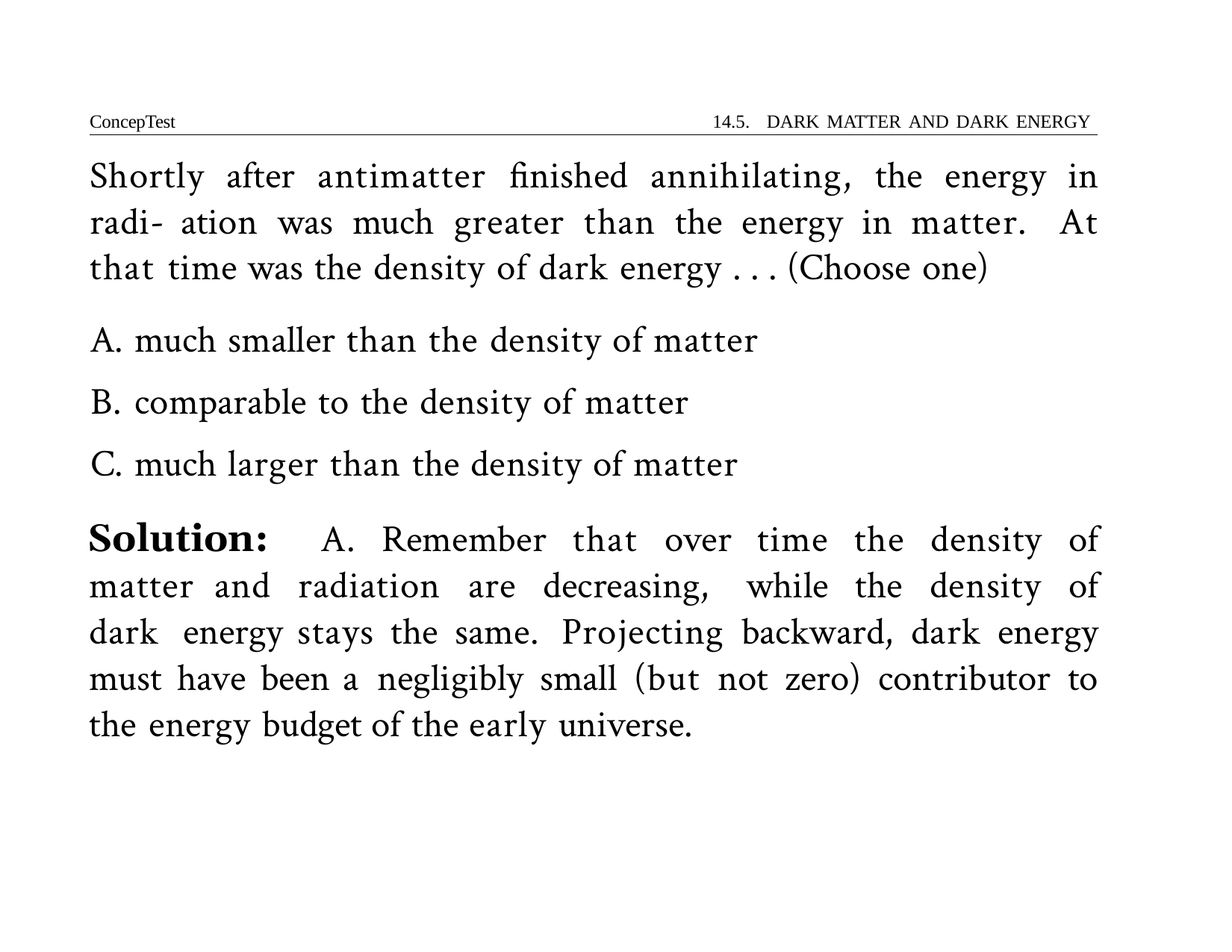

ConcepTest	14.5.  DARK MATTER AND DARK ENERGY

# Shortly after antimatter finished annihilating, the energy in radi- ation was much greater than the energy in matter.  At that time was the density of dark energy . . . (Choose one)
much smaller than the density of matter
comparable to the density of matter
much larger than the density of matter
Solution:  A. Remember that over time the density of matter and radiation are decreasing,  while the density of dark energy stays the same. Projecting backward, dark energy must have been a negligibly small (but not zero) contributor to the energy budget of the early universe.